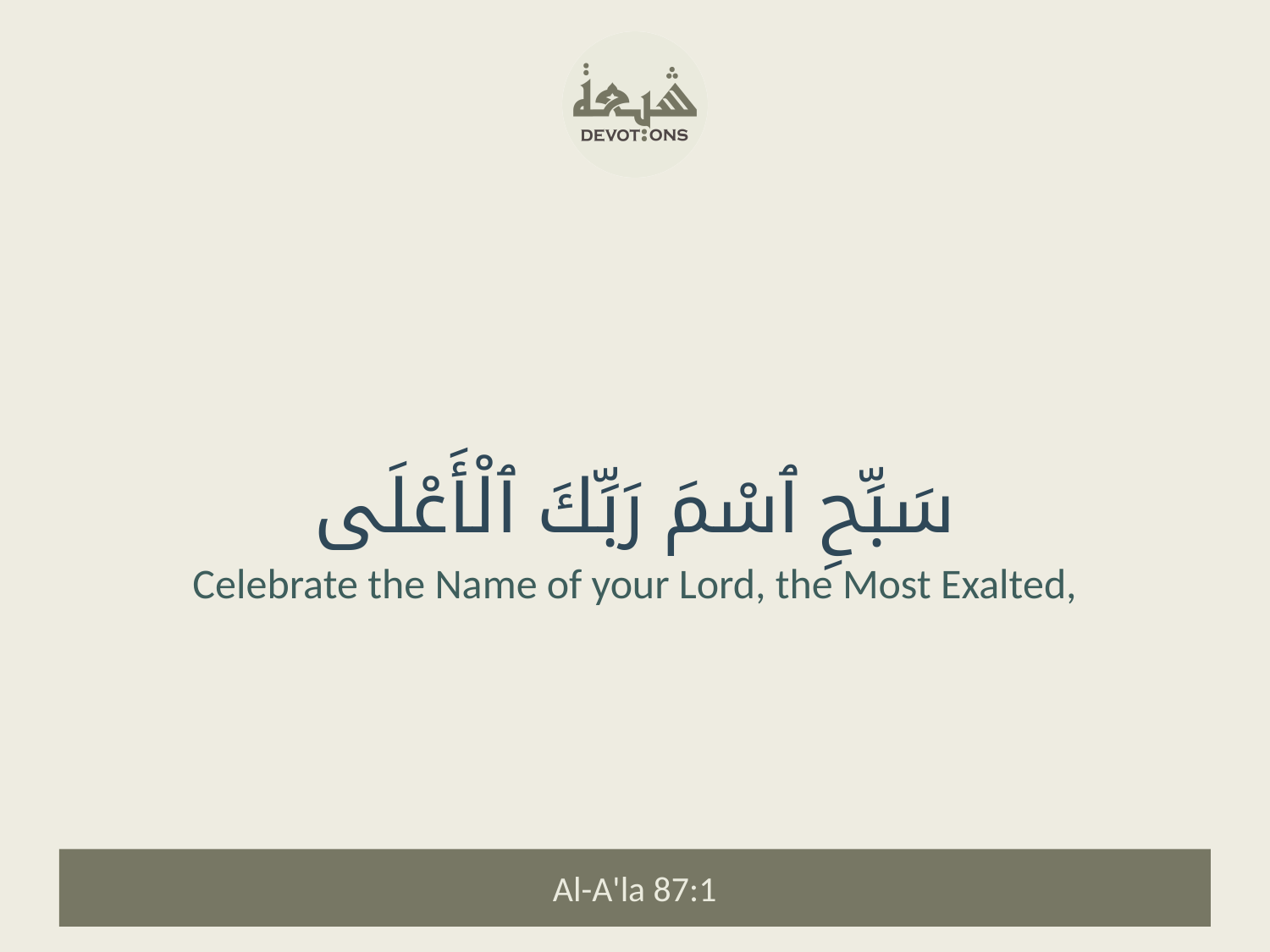

سَبِّحِ ٱسْمَ رَبِّكَ ٱلْأَعْلَى
Celebrate the Name of your Lord, the Most Exalted,
Al-A'la 87:1